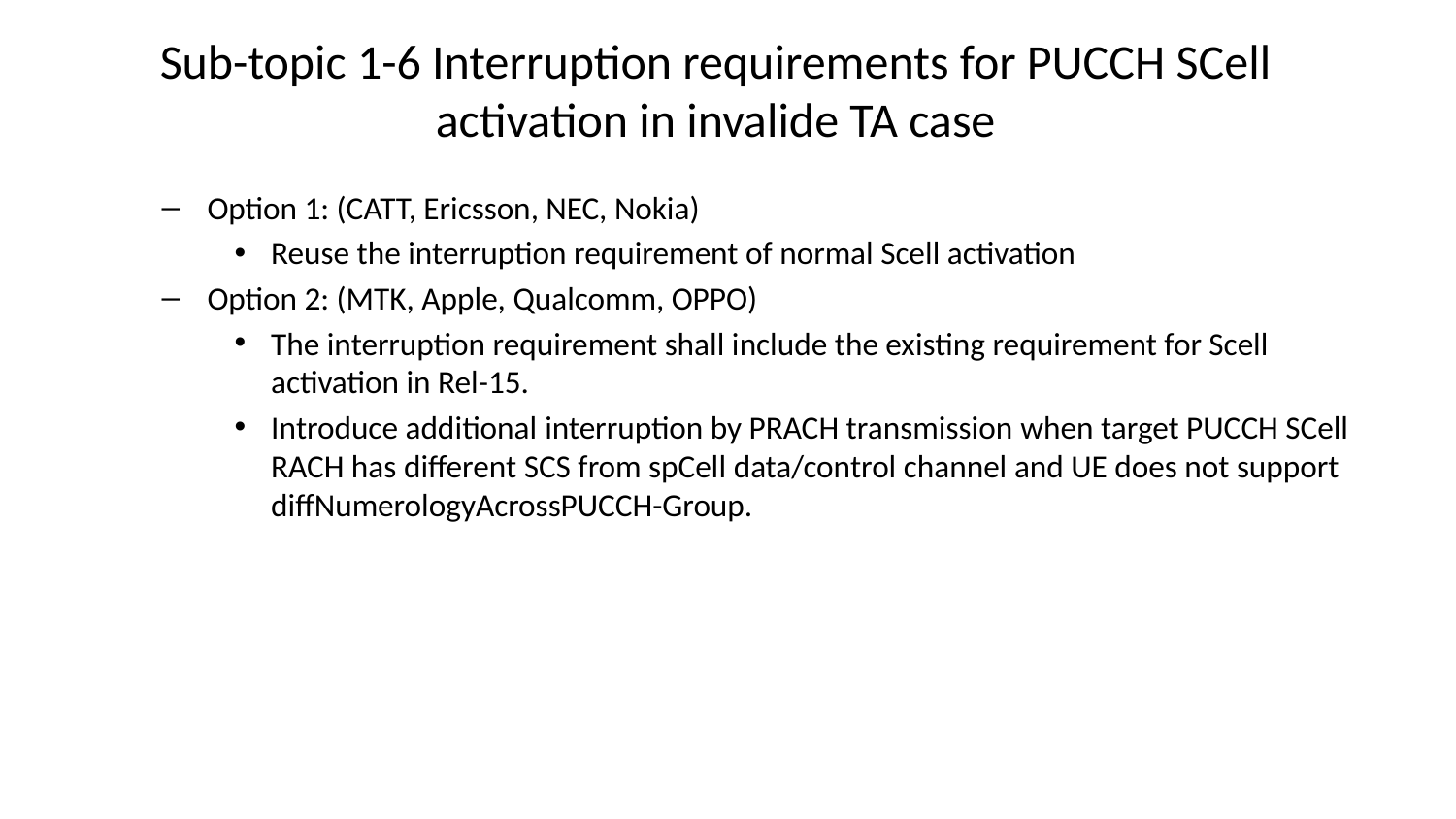

# Sub-topic 1-6 Interruption requirements for PUCCH SCell activation in invalide TA case
Option 1: (CATT, Ericsson, NEC, Nokia)
Reuse the interruption requirement of normal Scell activation
Option 2: (MTK, Apple, Qualcomm, OPPO)
The interruption requirement shall include the existing requirement for Scell activation in Rel-15.
Introduce additional interruption by PRACH transmission when target PUCCH SCell RACH has different SCS from spCell data/control channel and UE does not support diffNumerologyAcrossPUCCH-Group.